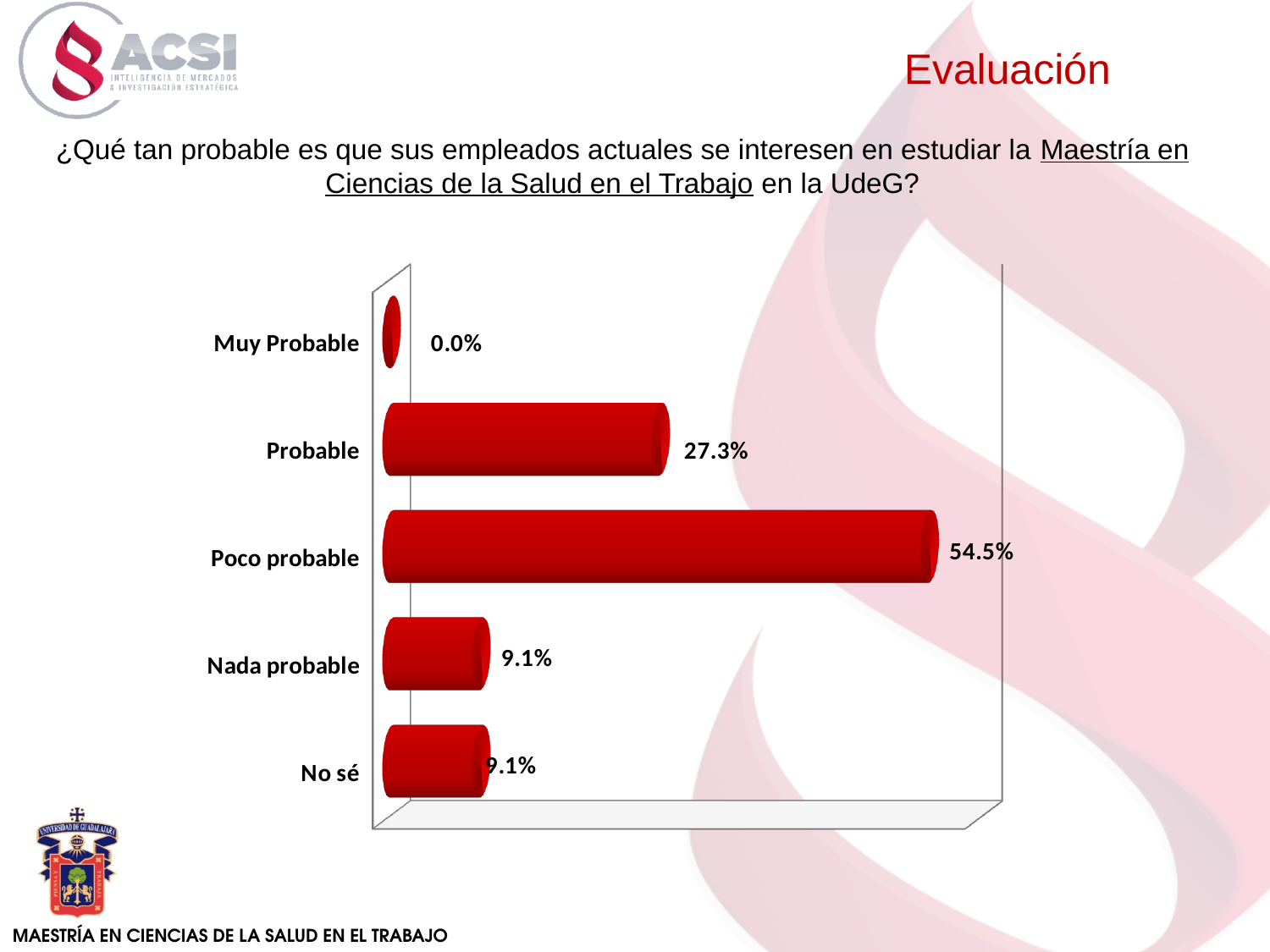

Evaluación
¿Qué tan probable es que sus empleados actuales se interesen en estudiar la Maestría en Ciencias de la Salud en el Trabajo en la UdeG?

[unsupported chart]